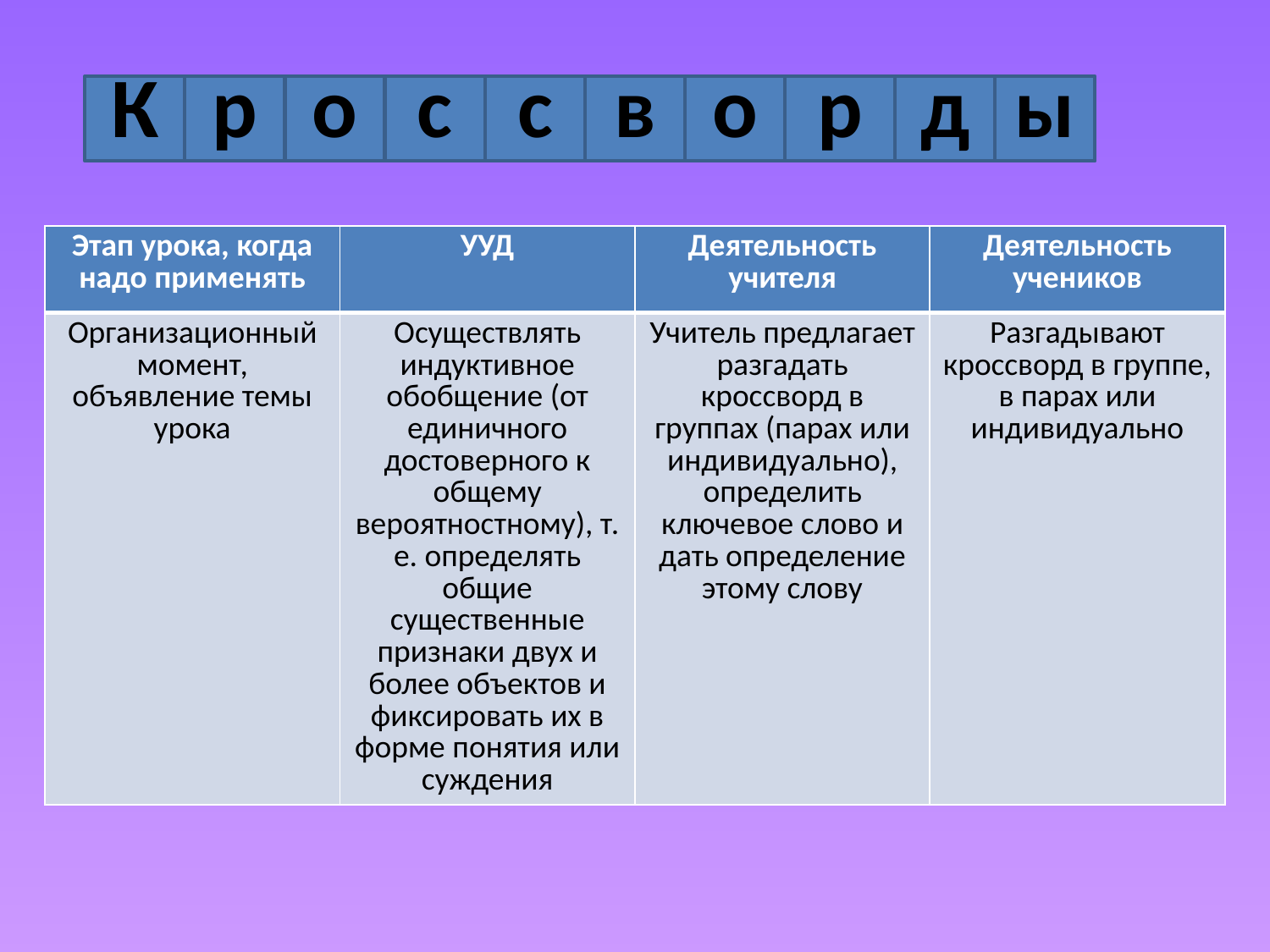

К
р
о
с
с
в
о
р
д
ы
| Этап урока, когда надо применять | УУД | Деятельность учителя | Деятельность учеников |
| --- | --- | --- | --- |
| Организационный момент, объявление темы урока | Осуществлять индуктивное обобщение (от единичного достоверного к общему вероятностному), т. е. определять общие существенные признаки двух и более объектов и фиксировать их в форме понятия или суждения | Учитель предлагает разгадать кроссворд в группах (парах или индивидуально), определить ключевое слово и дать определение этому слову | Разгадывают кроссворд в группе, в парах или индивидуально |